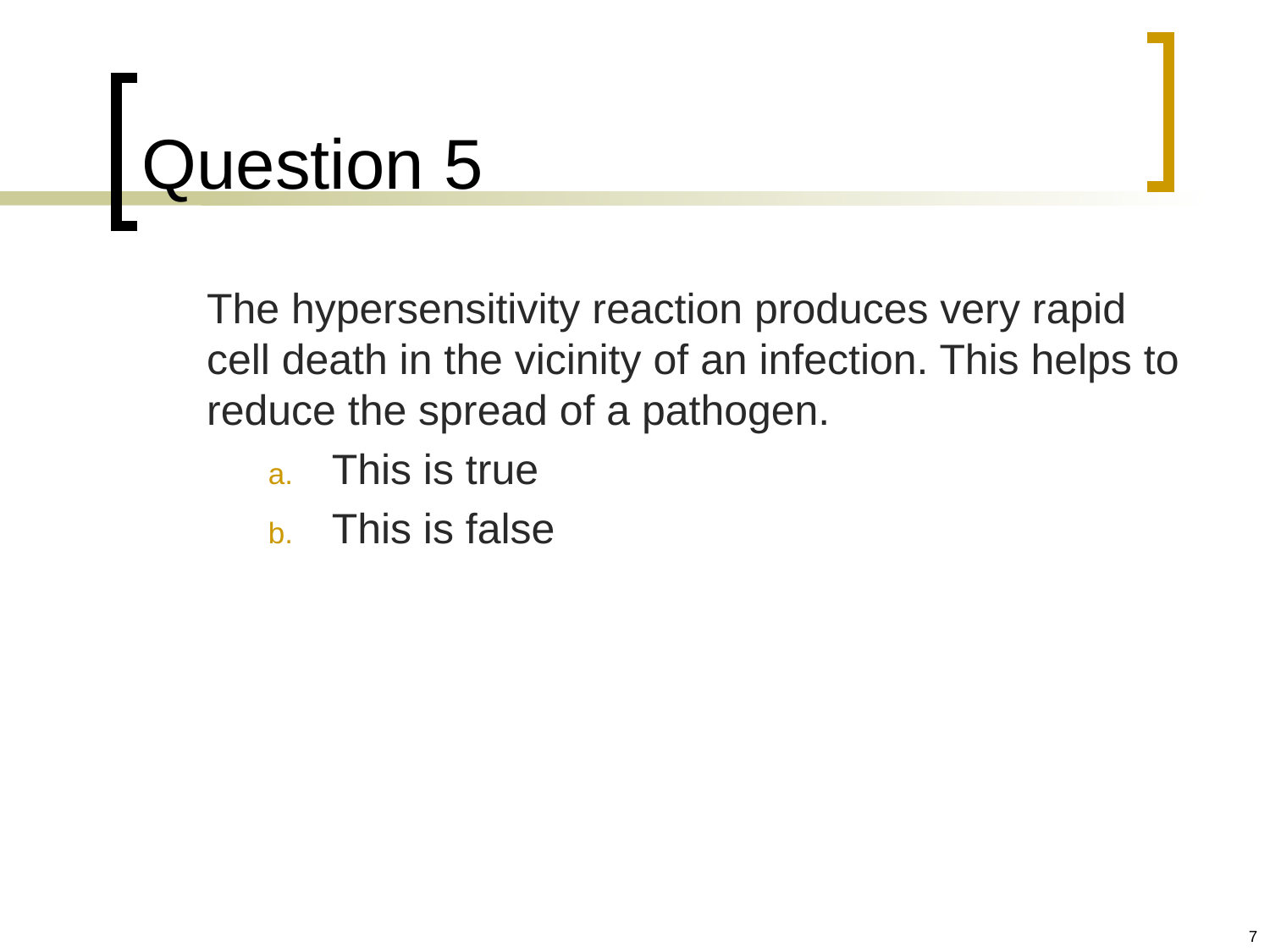

# Question 5
	The hypersensitivity reaction produces very rapid cell death in the vicinity of an infection. This helps to reduce the spread of a pathogen.
This is true
This is false